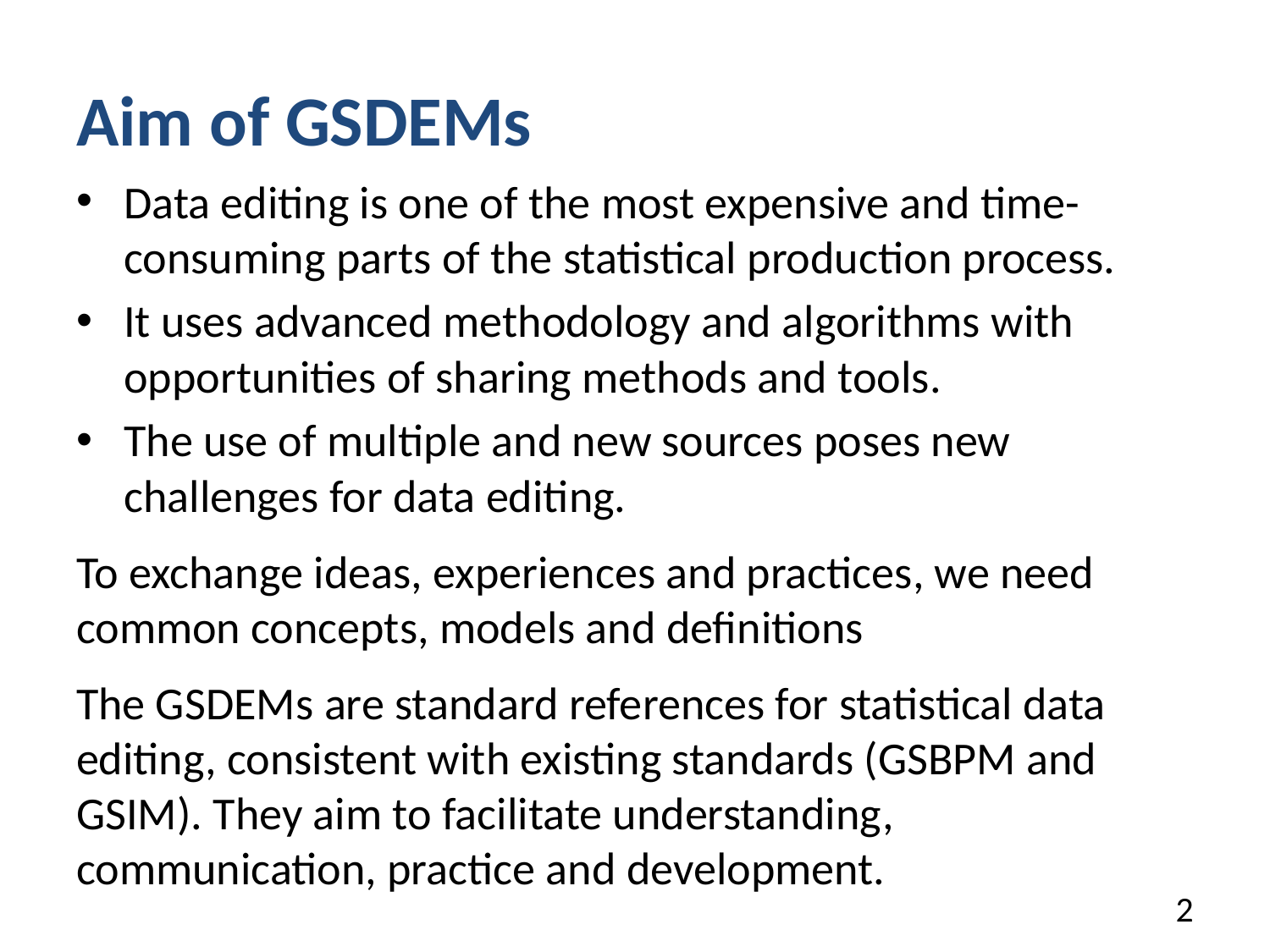

# Aim of GSDEMs
Data editing is one of the most expensive and time-consuming parts of the statistical production process.
It uses advanced methodology and algorithms with opportunities of sharing methods and tools.
The use of multiple and new sources poses new challenges for data editing.
To exchange ideas, experiences and practices, we need common concepts, models and definitions
The GSDEMs are standard references for statistical data editing, consistent with existing standards (GSBPM and GSIM). They aim to facilitate understanding, communication, practice and development.

2